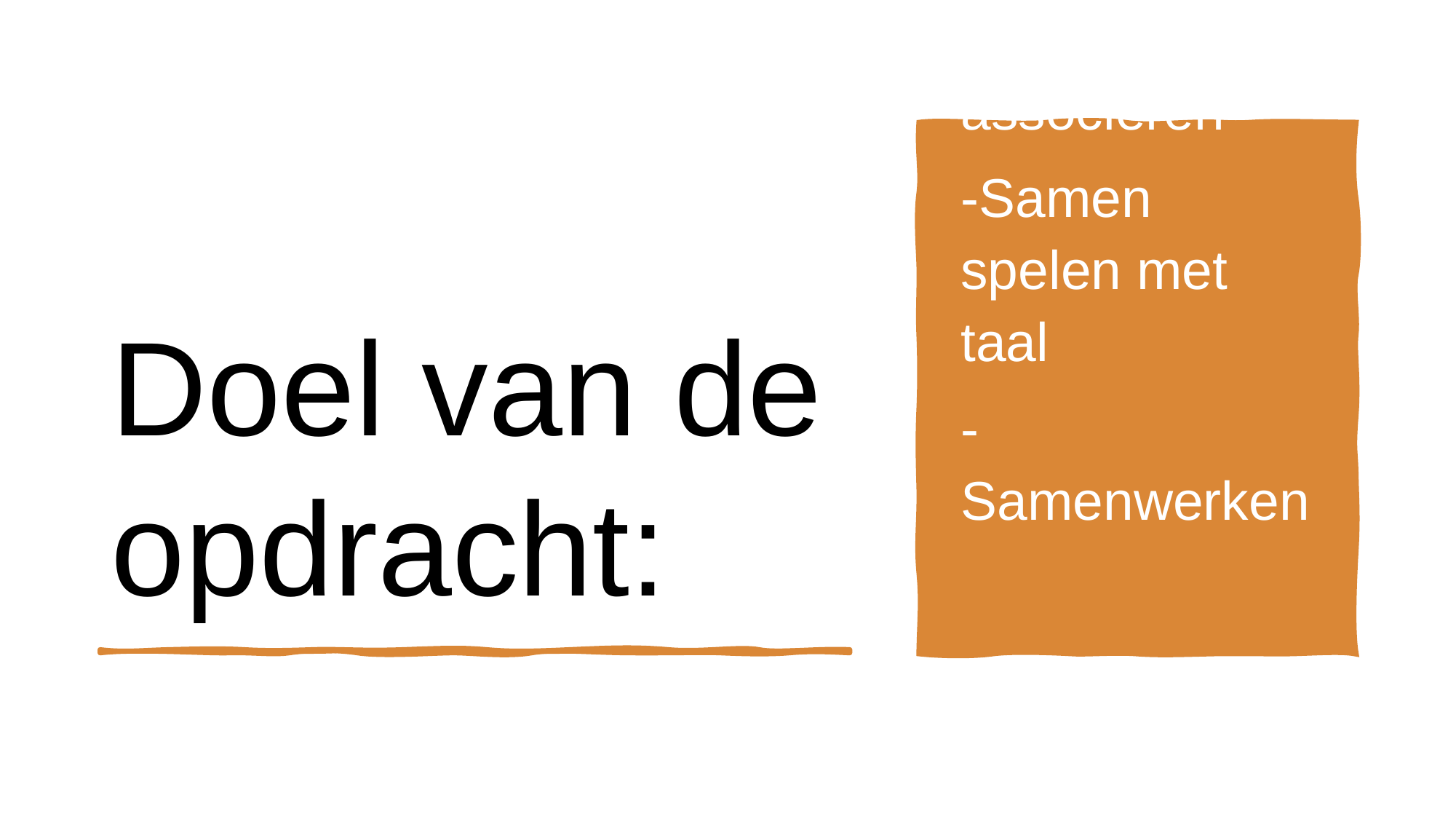

# Doel van de opdracht:
-Oefenen met improviseren
-Oefenen met associëren
-Samen spelen met taal
-Samenwerken